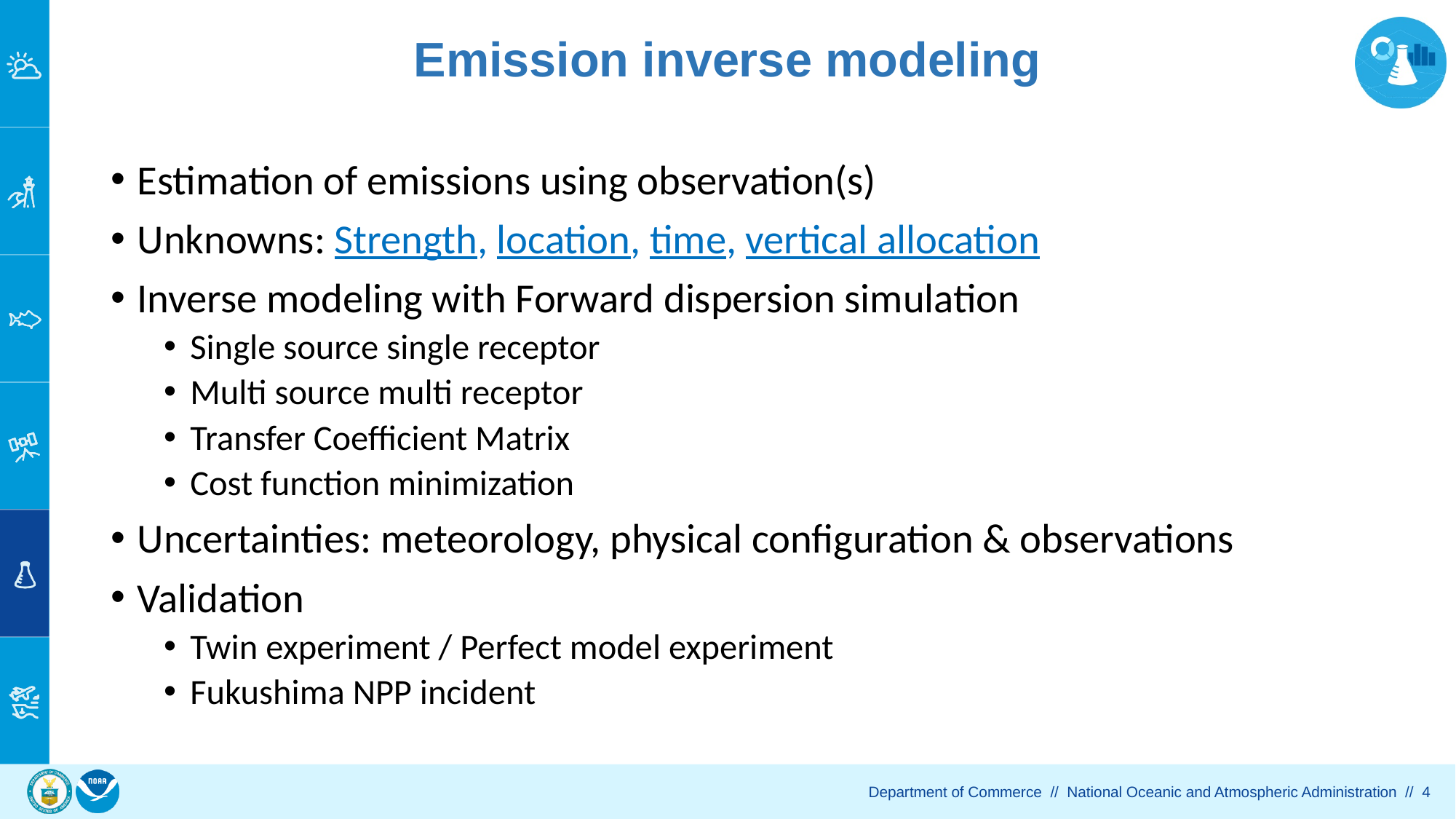

# Emission inverse modeling
Estimation of emissions using observation(s)
Unknowns: Strength, location, time, vertical allocation
Inverse modeling with Forward dispersion simulation
Single source single receptor
Multi source multi receptor
Transfer Coefficient Matrix
Cost function minimization
Uncertainties: meteorology, physical configuration & observations
Validation
Twin experiment / Perfect model experiment
Fukushima NPP incident